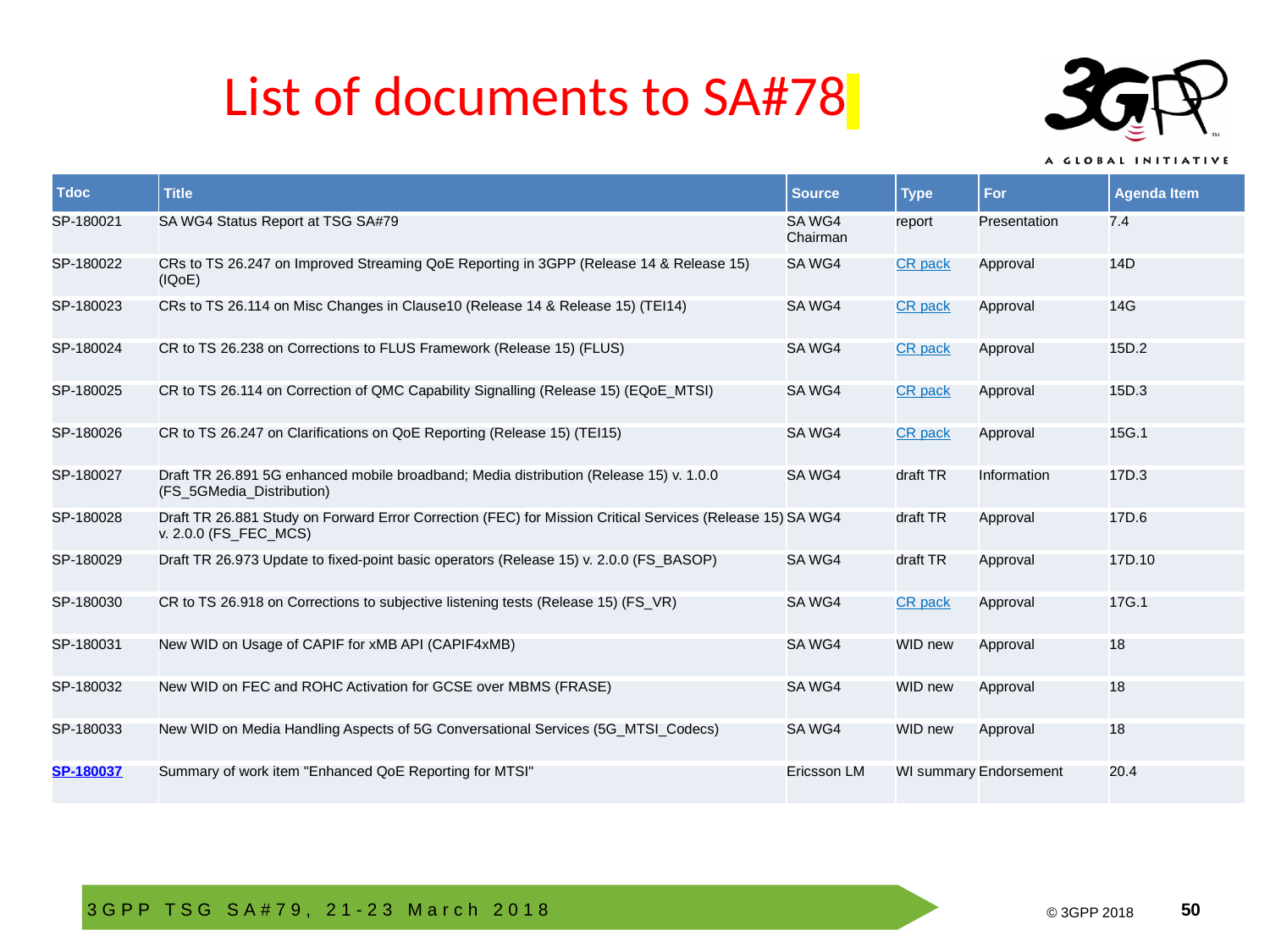

# List of documents to SA#78
| Tdoc | Title | Source | Type | For | Agenda Item |
| --- | --- | --- | --- | --- | --- |
| SP-180021 | SA WG4 Status Report at TSG SA#79 | SA WG4 Chairman | report | Presentation | 7.4 |
| SP-180022 | CRs to TS 26.247 on Improved Streaming QoE Reporting in 3GPP (Release 14 & Release 15) (IQoE) | SA WG4 | CR pack | Approval | 14D |
| SP-180023 | CRs to TS 26.114 on Misc Changes in Clause10 (Release 14 & Release 15) (TEI14) | SA WG4 | CR pack | Approval | 14G |
| SP-180024 | CR to TS 26.238 on Corrections to FLUS Framework (Release 15) (FLUS) | SA WG4 | CR pack | Approval | 15D.2 |
| SP-180025 | CR to TS 26.114 on Correction of QMC Capability Signalling (Release 15) (EQoE\_MTSI) | SA WG4 | CR pack | Approval | 15D.3 |
| SP-180026 | CR to TS 26.247 on Clarifications on QoE Reporting (Release 15) (TEI15) | SA WG4 | CR pack | Approval | 15G.1 |
| SP-180027 | Draft TR 26.891 5G enhanced mobile broadband; Media distribution (Release 15) v. 1.0.0 (FS\_5GMedia\_Distribution) | SA WG4 | draft TR | Information | 17D.3 |
| SP-180028 | Draft TR 26.881 Study on Forward Error Correction (FEC) for Mission Critical Services (Release 15) v. 2.0.0 (FS\_FEC\_MCS) | SA WG4 | draft TR | Approval | 17D.6 |
| SP-180029 | Draft TR 26.973 Update to fixed-point basic operators (Release 15) v. 2.0.0 (FS\_BASOP) | SA WG4 | draft TR | Approval | 17D.10 |
| SP-180030 | CR to TS 26.918 on Corrections to subjective listening tests (Release 15) (FS\_VR) | SA WG4 | CR pack | Approval | 17G.1 |
| SP-180031 | New WID on Usage of CAPIF for xMB API (CAPIF4xMB) | SA WG4 | WID new | Approval | 18 |
| SP-180032 | New WID on FEC and ROHC Activation for GCSE over MBMS (FRASE) | SA WG4 | WID new | Approval | 18 |
| SP-180033 | New WID on Media Handling Aspects of 5G Conversational Services (5G\_MTSI\_Codecs) | SA WG4 | WID new | Approval | 18 |
| SP-180037 | Summary of work item "Enhanced QoE Reporting for MTSI" | Ericsson LM | WI summary | Endorsement | 20.4 |